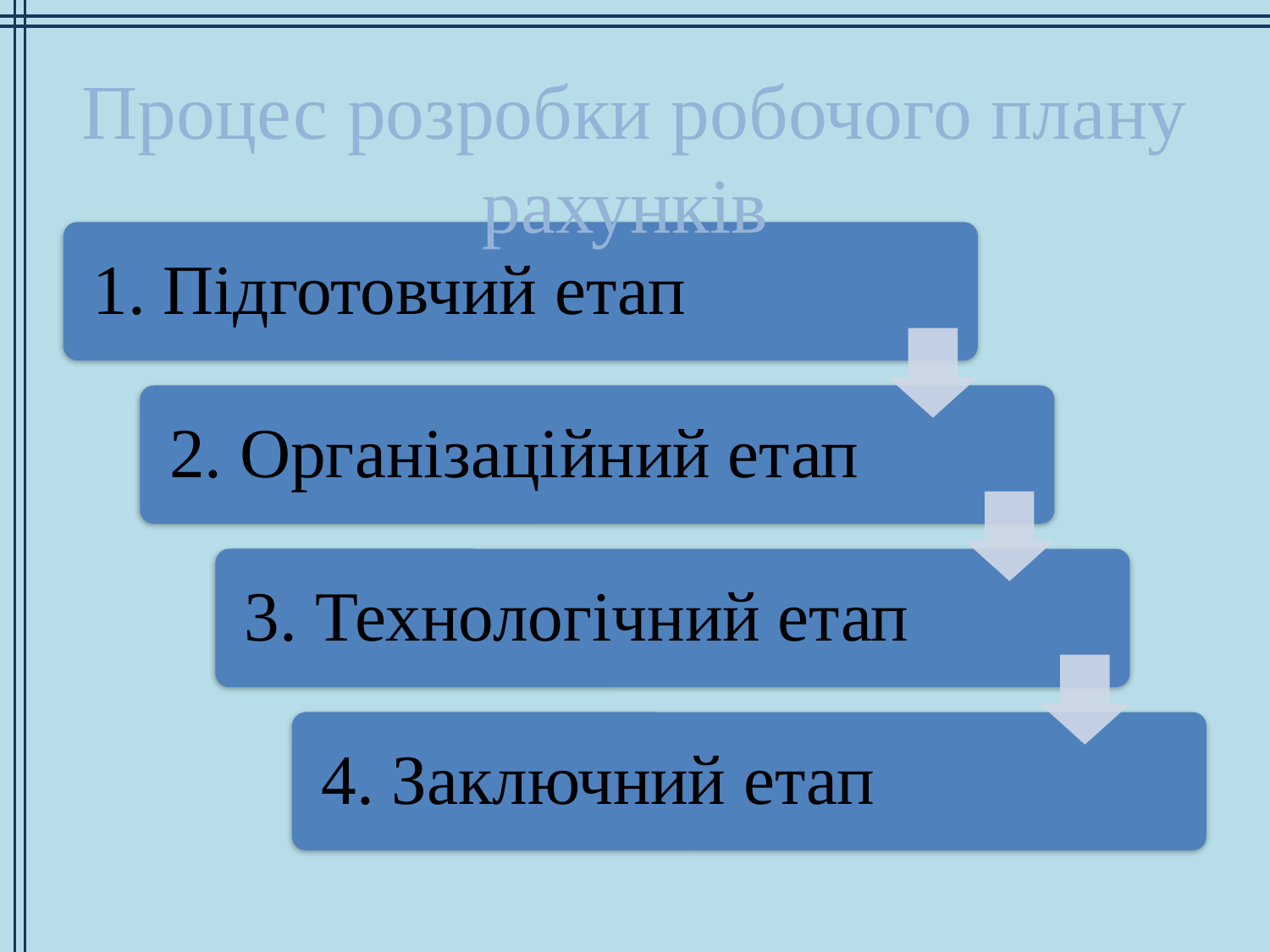

# Процес розробки робочого плану рахунків
1. Підготовчий етап
2. Організаційний етап
3. Технологічний етап
4. Заключний етап